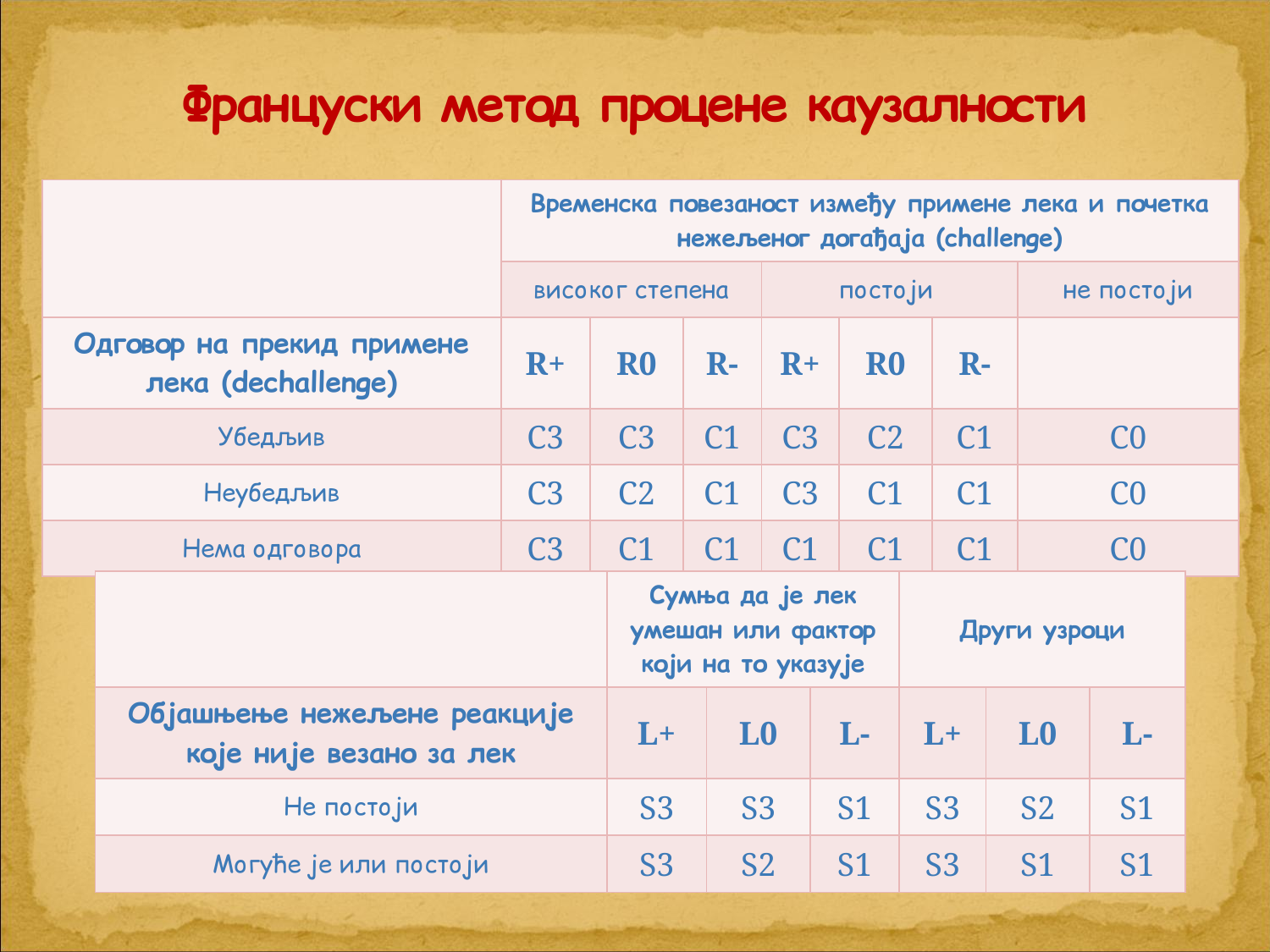

# Француски метод процене каузалности

|  | Временска повезаност између примене лека и почетка нежељеног догађаја (challenge) |  |  |  |  |  |  |
| --- | --- | --- | --- | --- | --- | --- | --- |
|  | високог степена |  |  | постоји |  |  | не постоји |
| Одговор на прекид примене лека (dechallenge) | R+ | R0 | R- | R+ | R0 | R- |  |
| Убедљив | C3 | C3 | C1 | C3 | C2 | C1 | C0 |
| Неубедљив | C3 | C2 | C1 | C3 | C1 | C1 | C0 |
| Нема одговора | C3 | C1 | C1 | C1 | C1 | C1 | C0 |
|  | Сумња да је лек умешан или фактор који на то указује |  |  | Други узроци |  |  |
| --- | --- | --- | --- | --- | --- | --- |
| Објашњење нежељене реакције које није везано за лек | L+ | L0 | L- | L+ | L0 | L- |
| Не постоји | S3 | S3 | S1 | S3 | S2 | S1 |
| Могуће је или постоји | S3 | S2 | S1 | S3 | S1 | S1 |